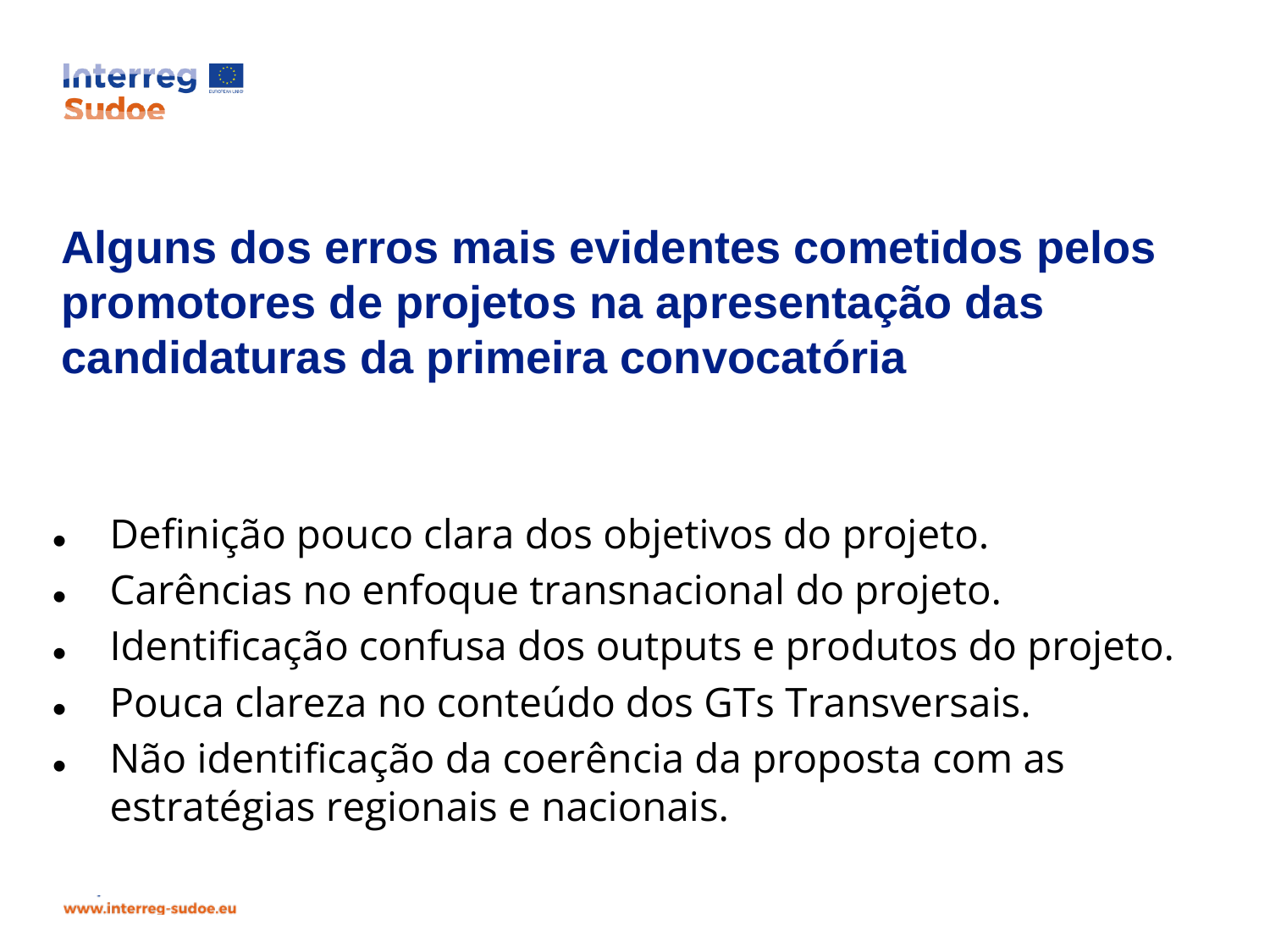

Definição pouco clara dos objetivos do projeto.
Carências no enfoque transnacional do projeto.
Identificação confusa dos outputs e produtos do projeto.
Pouca clareza no conteúdo dos GTs Transversais.
Não identificação da coerência da proposta com as estratégias regionais e nacionais.
# Alguns dos erros mais evidentes cometidos pelos promotores de projetos na apresentação das candidaturas da primeira convocatória